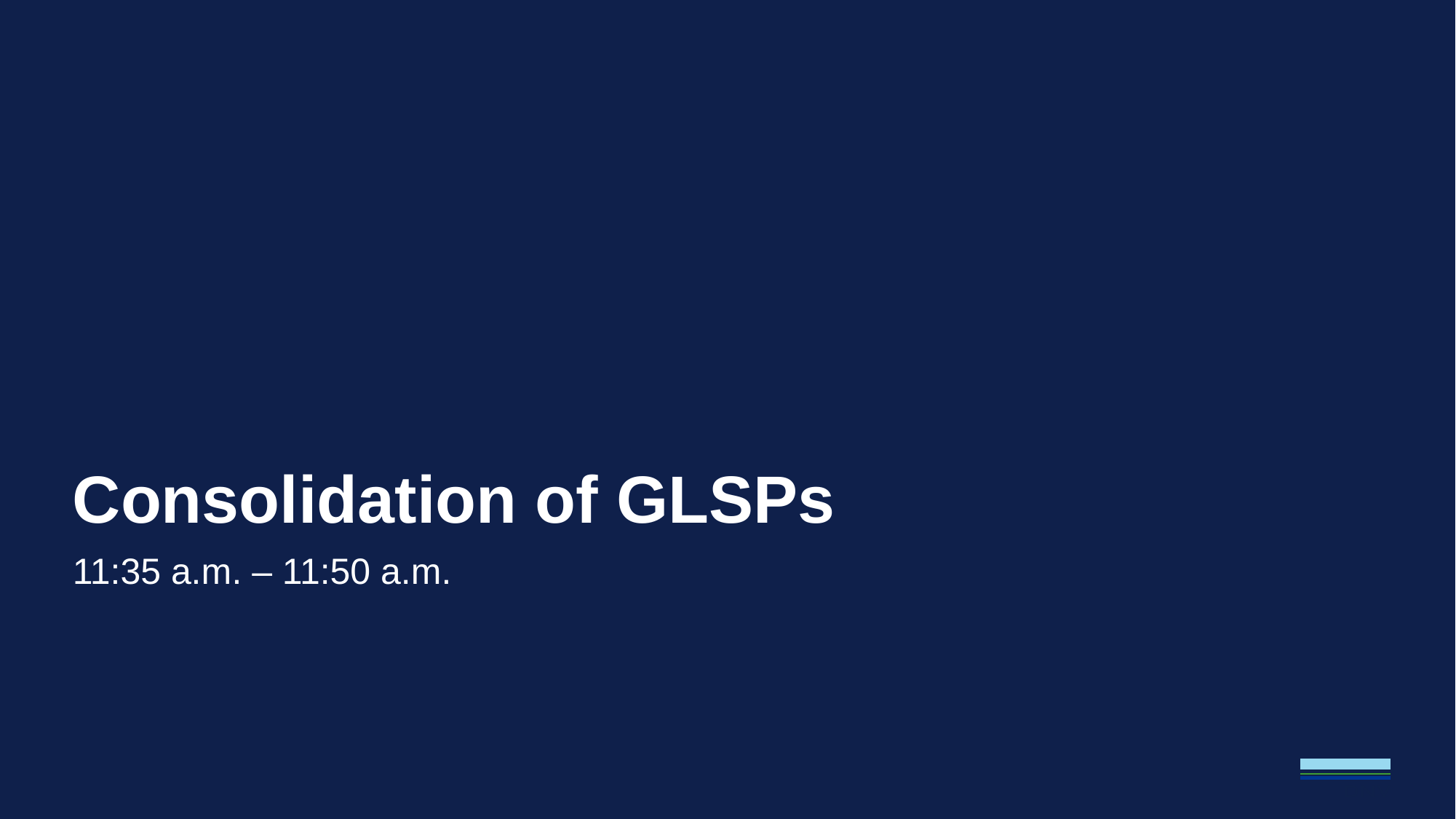

# Consolidation of GLSPs
11:35 a.m. – 11:50 a.m.

20
DRAFT